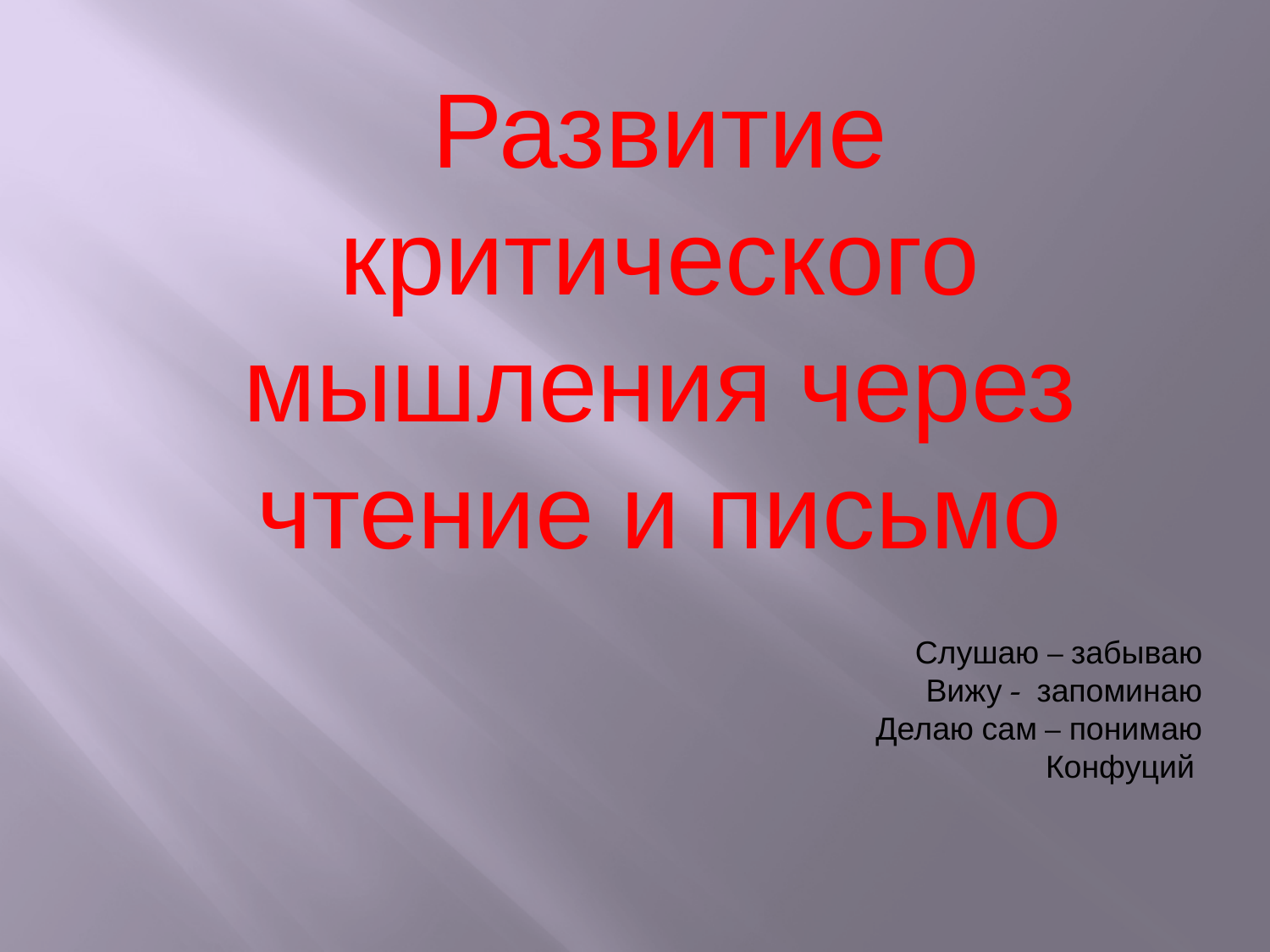

Развитие критического мышления через чтение и письмо
Слушаю – забываю
Вижу -  запоминаю
Делаю сам – понимаю
Конфуций